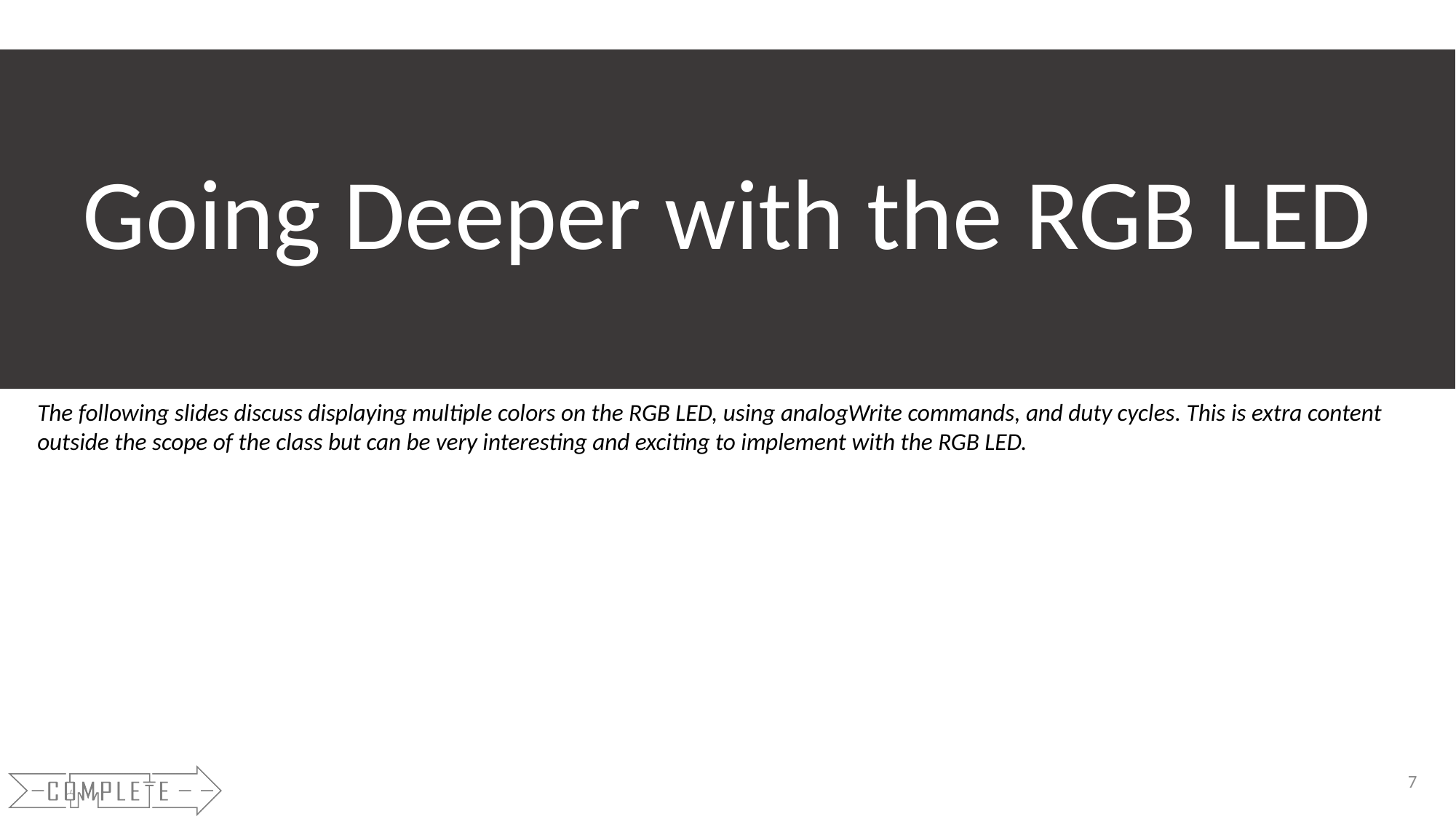

Going Deeper with the RGB LED
The following slides discuss displaying multiple colors on the RGB LED, using analogWrite commands, and duty cycles. This is extra content outside the scope of the class but can be very interesting and exciting to implement with the RGB LED.
7